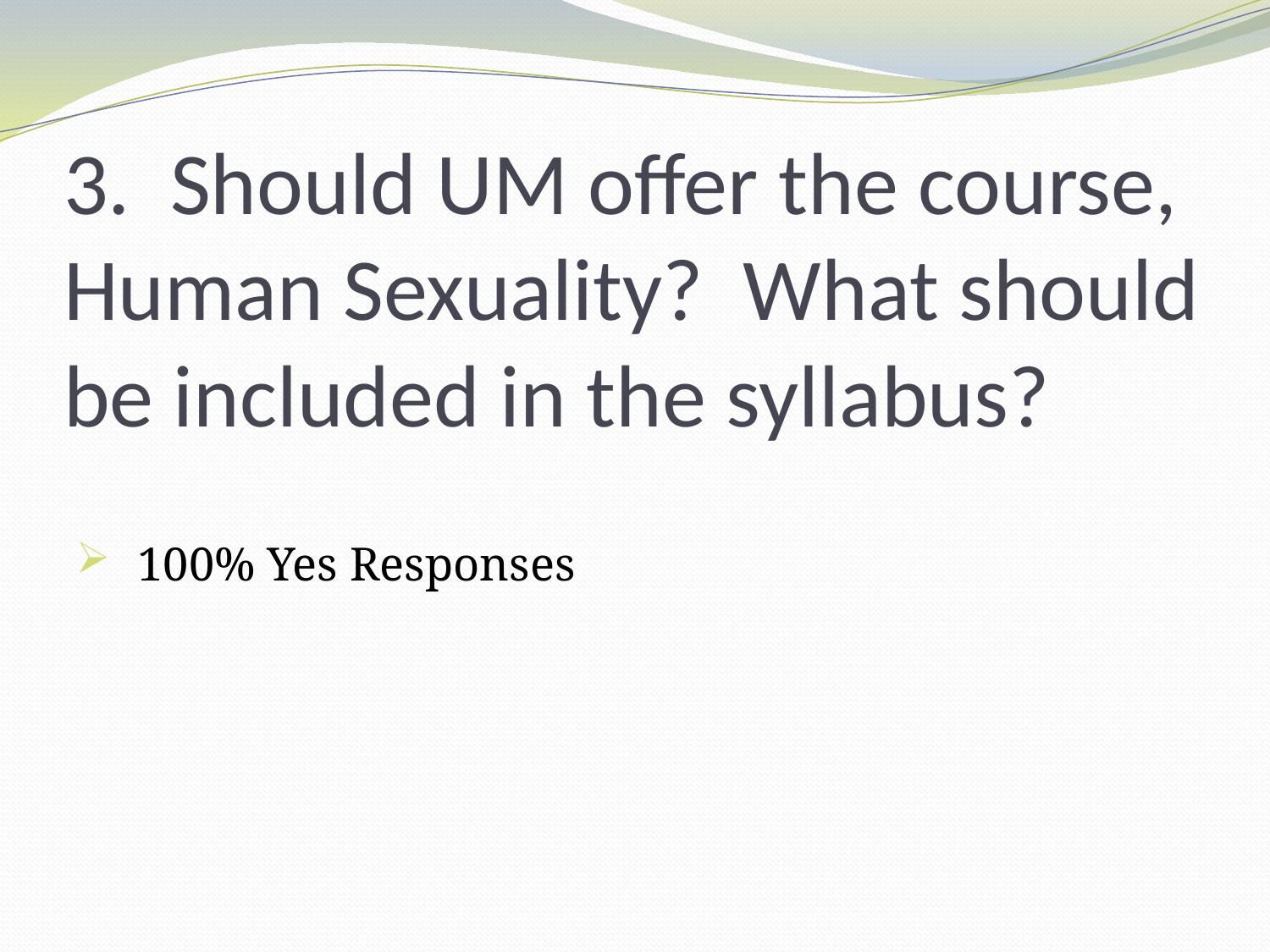

# 3.  Should UM offer the course, Human Sexuality?  What should be included in the syllabus?
  100% Yes Responses